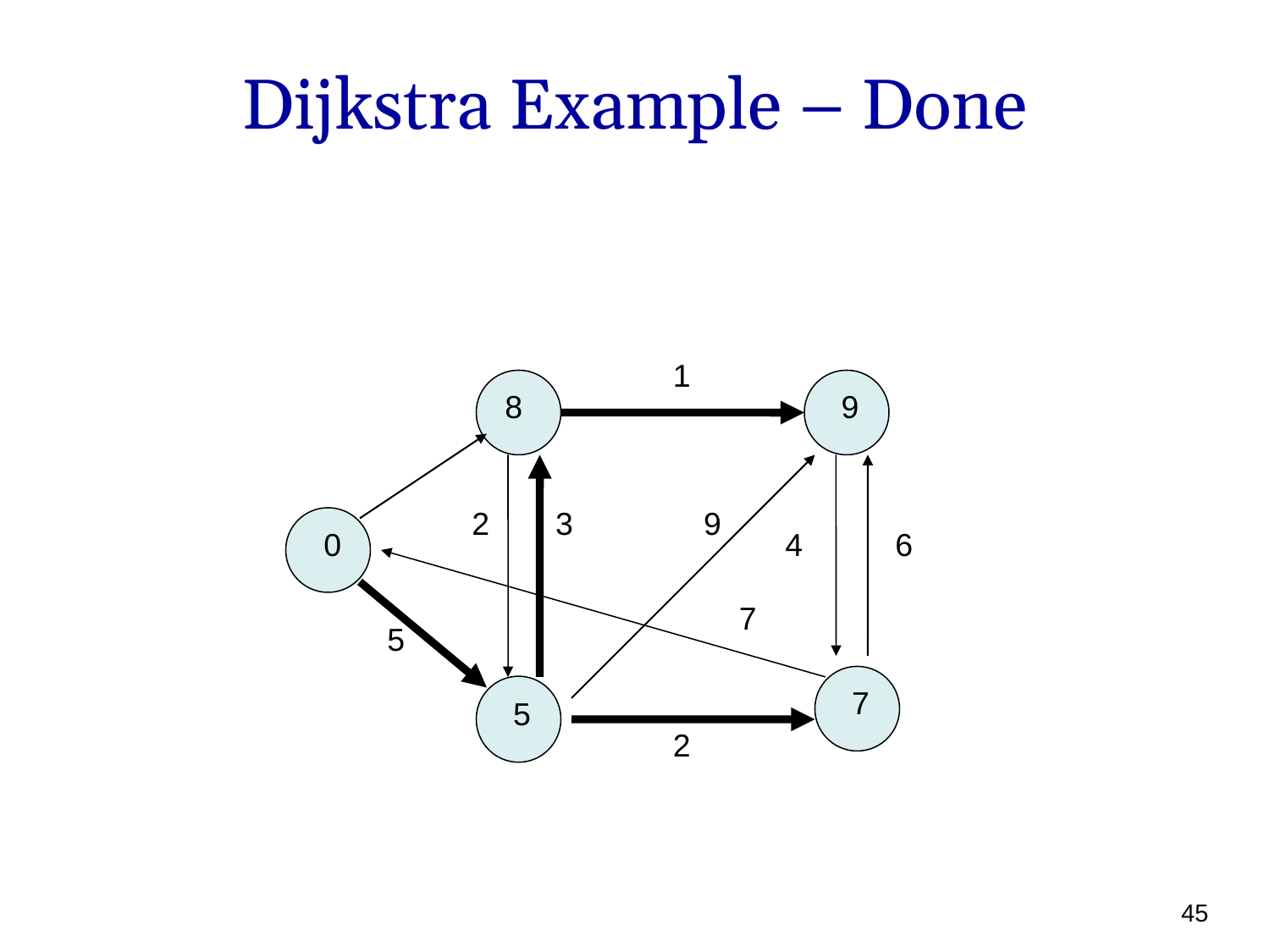

# Dijkstra Example – Done
1

8
9

2
3
9

0
4
6

7
5

7
5

2
45